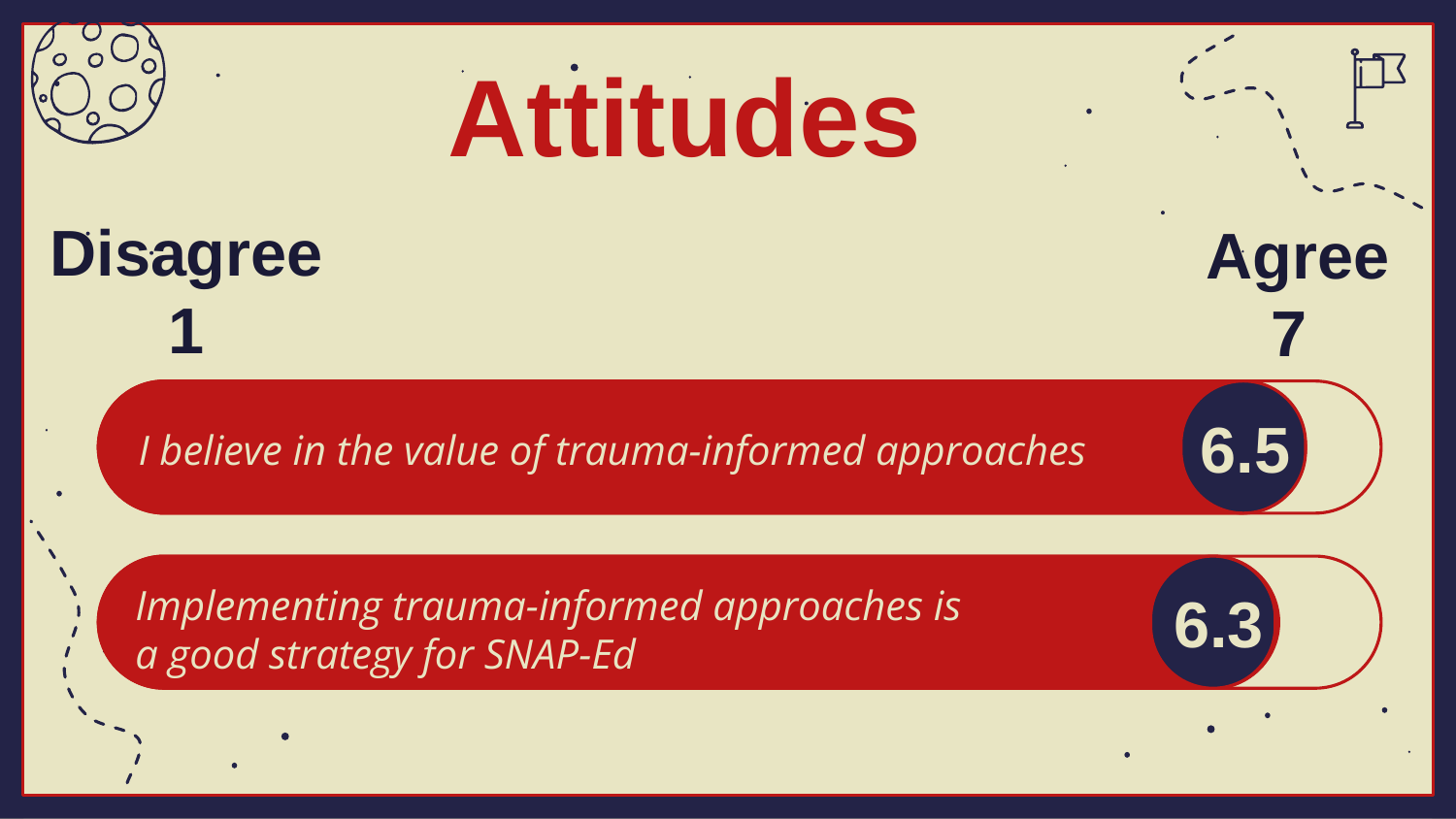

# Attitudes

Disagree
1
Agree
7

I believe in the value of trauma-informed approaches
6.5

Implementing trauma-informed approaches is
a good strategy for SNAP-Ed
6.3